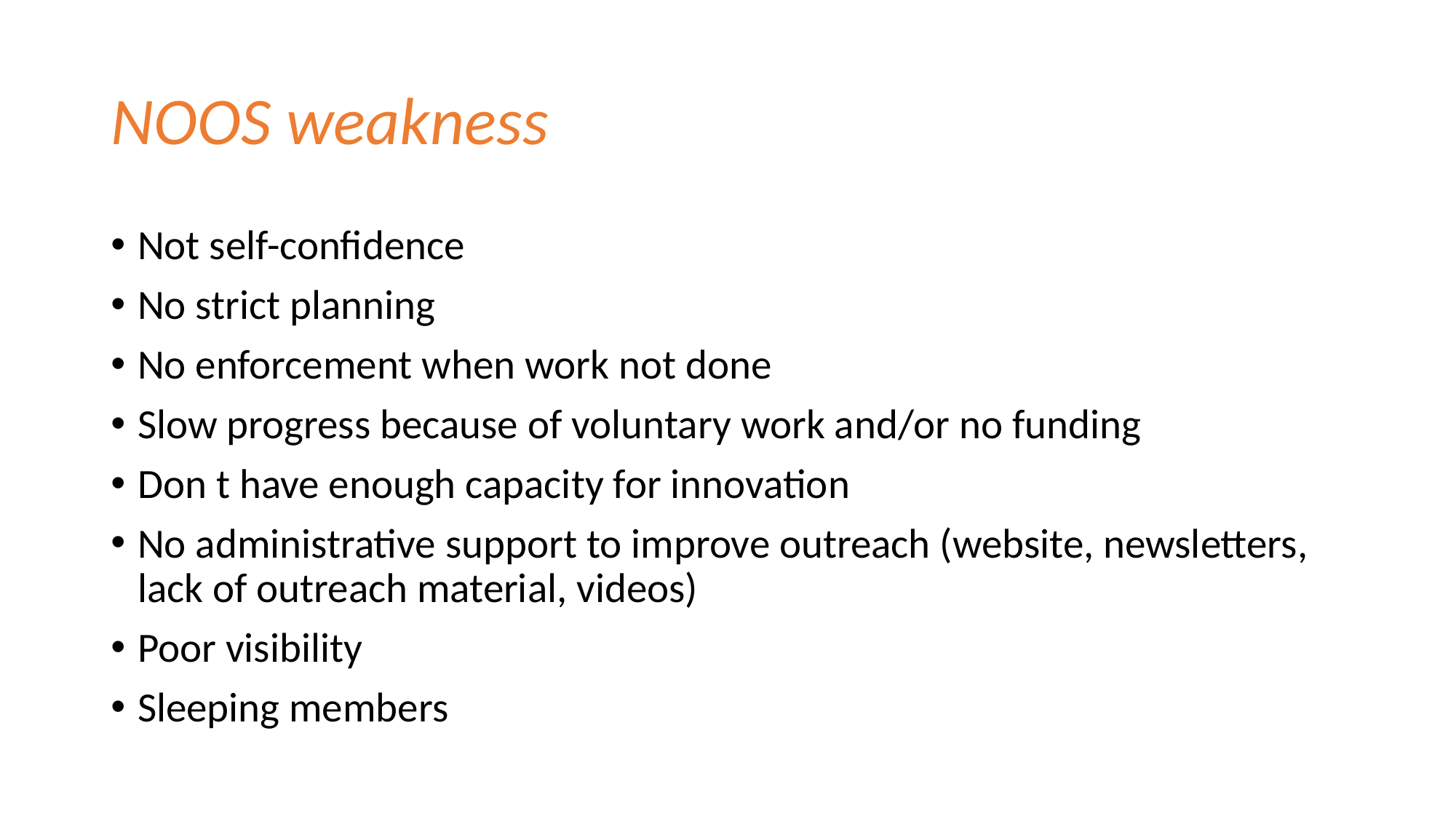

# NOOS weakness
Not self-confidence
No strict planning
No enforcement when work not done
Slow progress because of voluntary work and/or no funding
Don t have enough capacity for innovation
No administrative support to improve outreach (website, newsletters, lack of outreach material, videos)
Poor visibility
Sleeping members